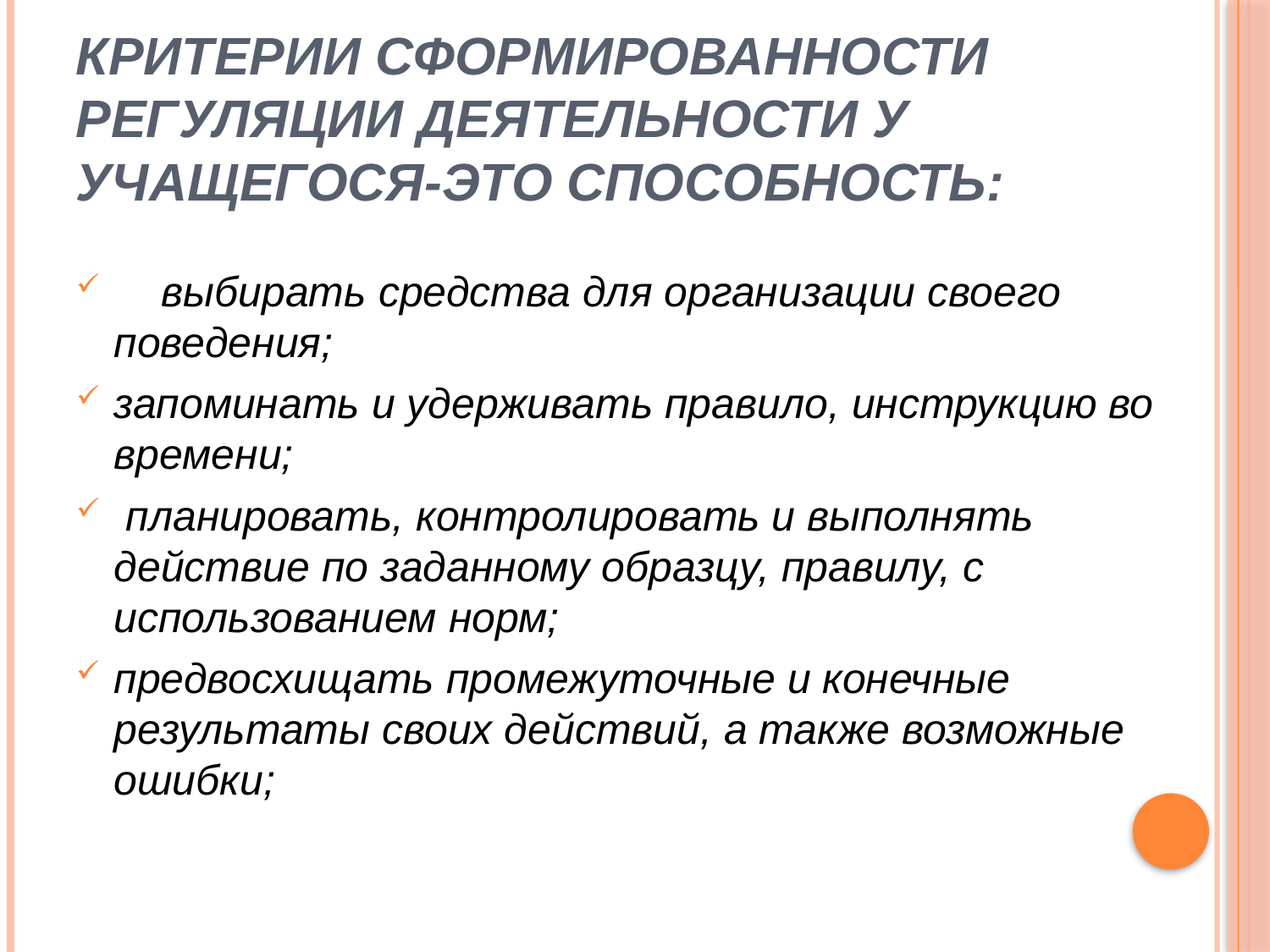

# Критерии сформированности    регуляции деятельности у учащегося-это способность:
    выбирать средства для организации своего поведения;
запоминать и удерживать правило, инструкцию во времени;
 планировать, контролировать и выполнять действие по заданному образцу, правилу, с использованием норм;
предвосхищать промежуточные и конечные результаты своих действий, а также возможные ошибки;